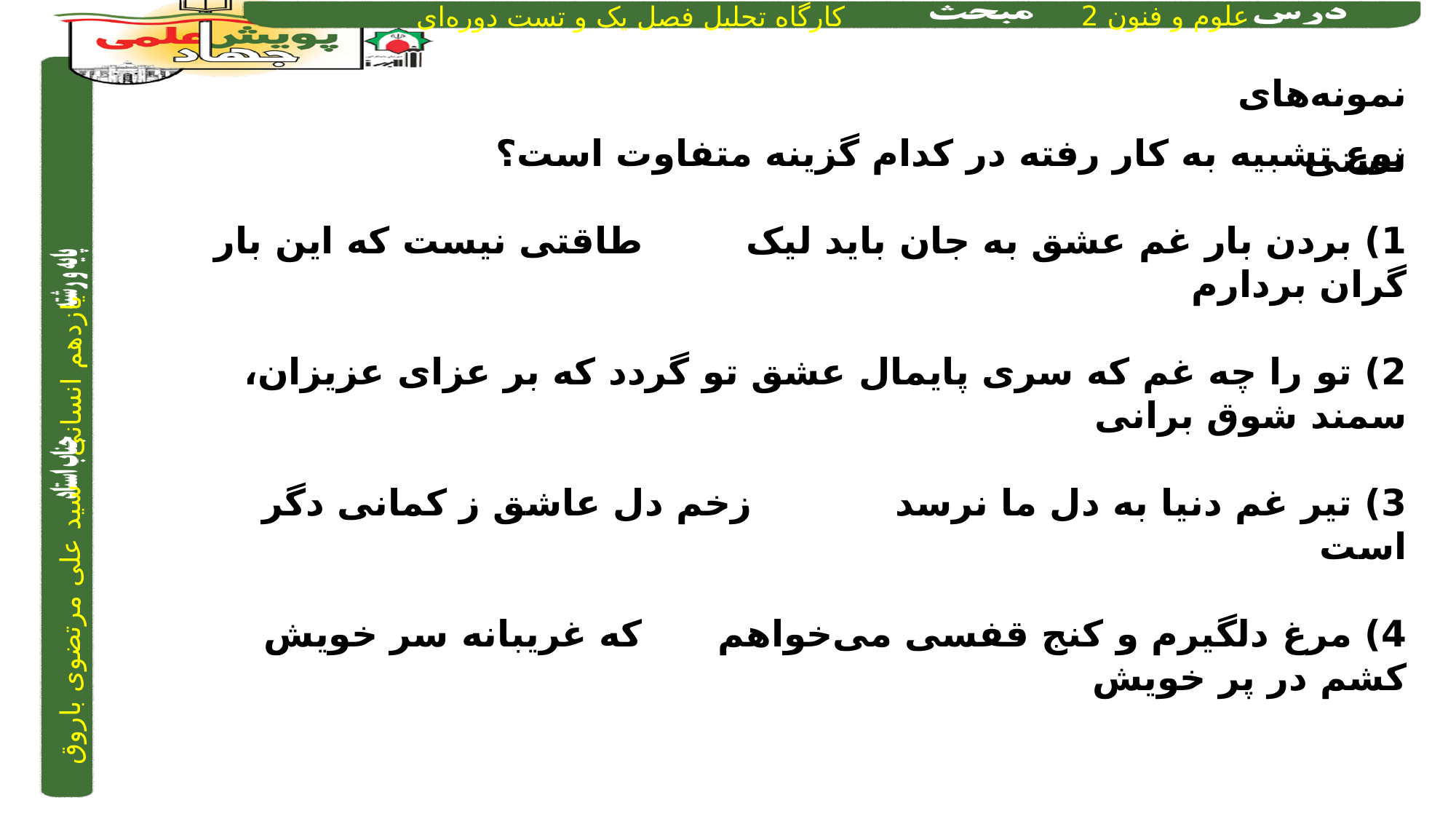

نمونه‌های تستی
نوع تشبیه به کار رفته در کدام گزینه متفاوت است؟

1) بردن بار غم عشق به جان باید لیک	 	طاقتی نیست که این بار گران بردارم

2) تو را چه غم که سری پایمال عشق تو گردد	 که بر عزای عزیزان، سمند شوق برانی

3) تیر غم دنیا به دل ما نرسد		 	زخم دل عاشق ز کمانی دگر است

4) مرغ دلگیرم و کنج قفسی می‌خواهم	 	که غریبانه سر خویش کشم در پر خویش

4